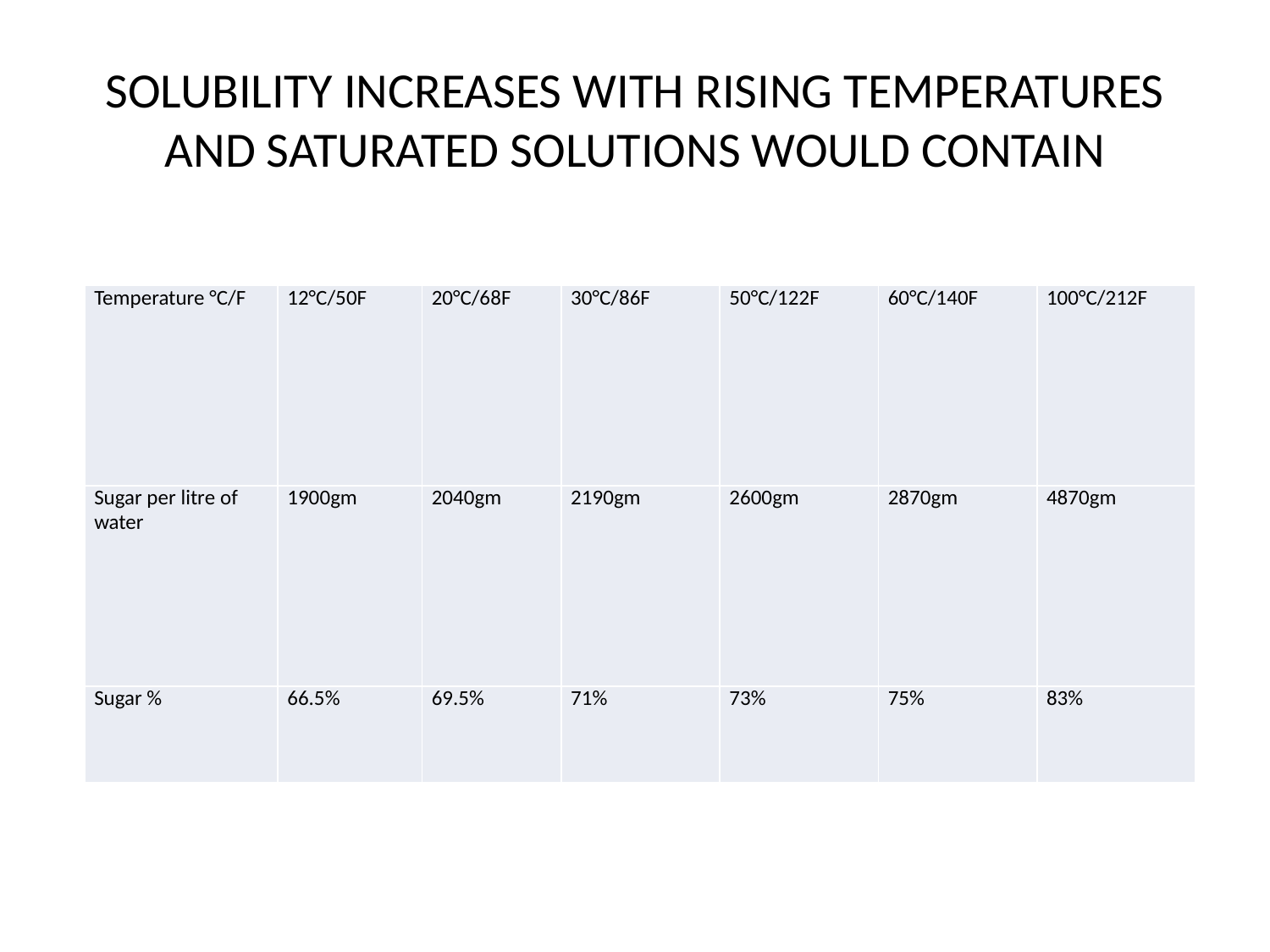

# SOLUBILITY INCREASES WITH RISING TEMPERATURES AND SATURATED SOLUTIONS WOULD CONTAIN
| Temperature °C/F | 12°C/50F | 20°C/68F | 30°C/86F | 50°C/122F | 60°C/140F | 100°C/212F |
| --- | --- | --- | --- | --- | --- | --- |
| Sugar per litre of water | 1900gm | 2040gm | 2190gm | 2600gm | 2870gm | 4870gm |
| Sugar % | 66.5% | 69.5% | 71% | 73% | 75% | 83% |